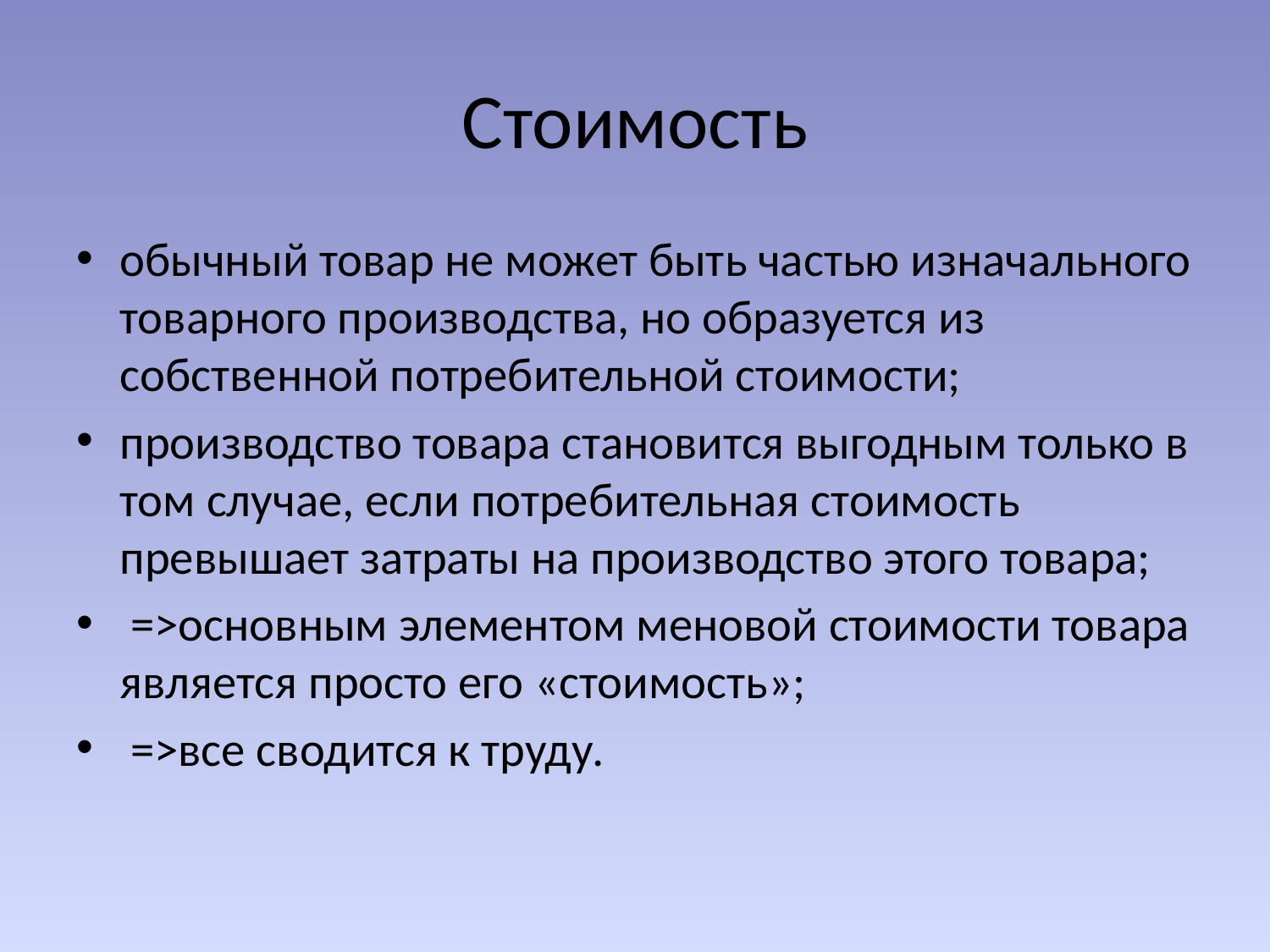

# Стоимость
обычный товар не может быть частью изначального товарного производства, но образуется из собственной потребительной стоимости;
производство товара становится выгодным только в том случае, если потребительная стоимость превышает затраты на производство этого товара;
 =>основным элементом меновой стоимости товара является просто его «стоимость»;
 =>все сводится к труду.